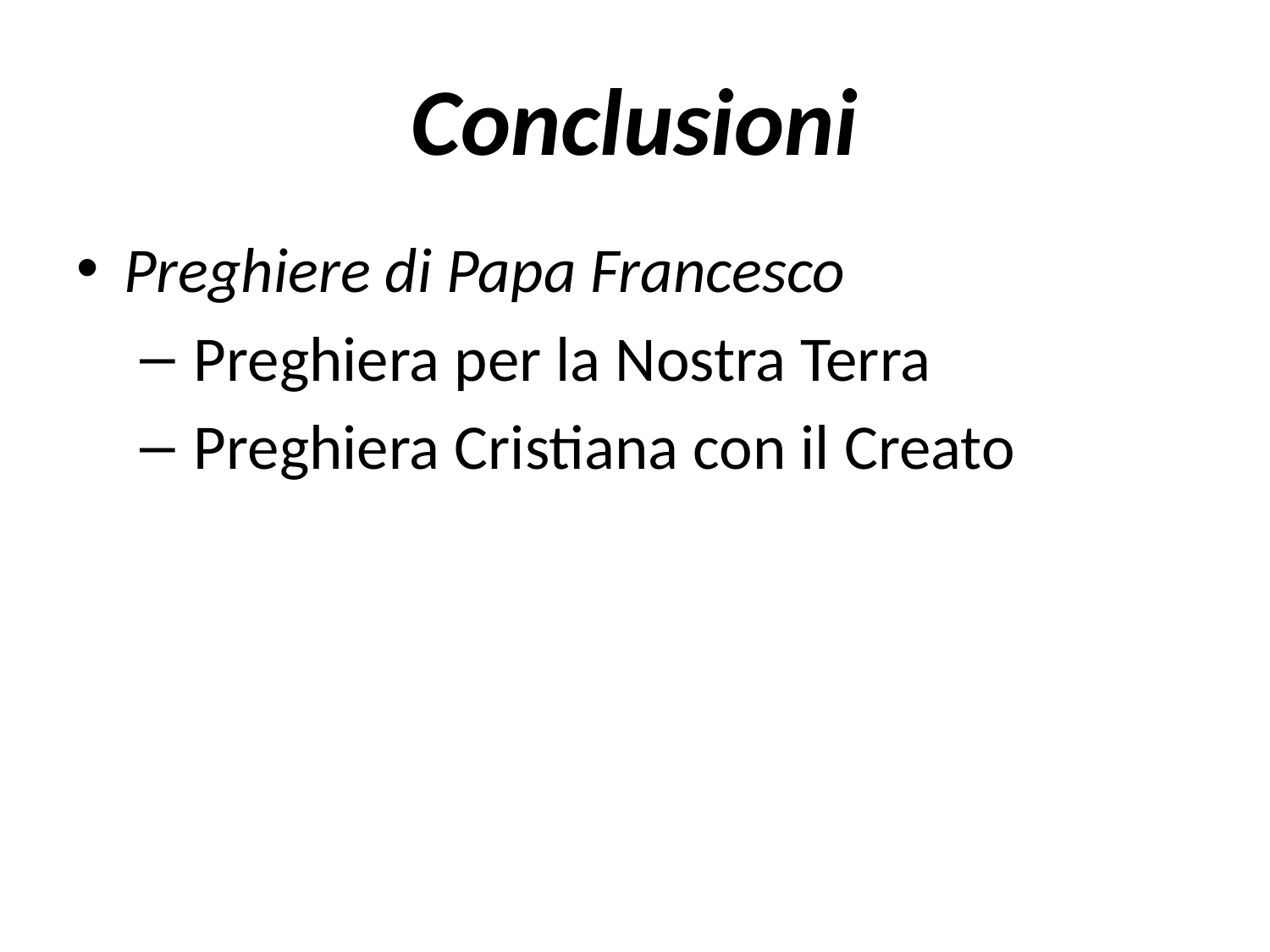

# Conclusioni
Preghiere di Papa Francesco
 Preghiera per la Nostra Terra
 Preghiera Cristiana con il Creato